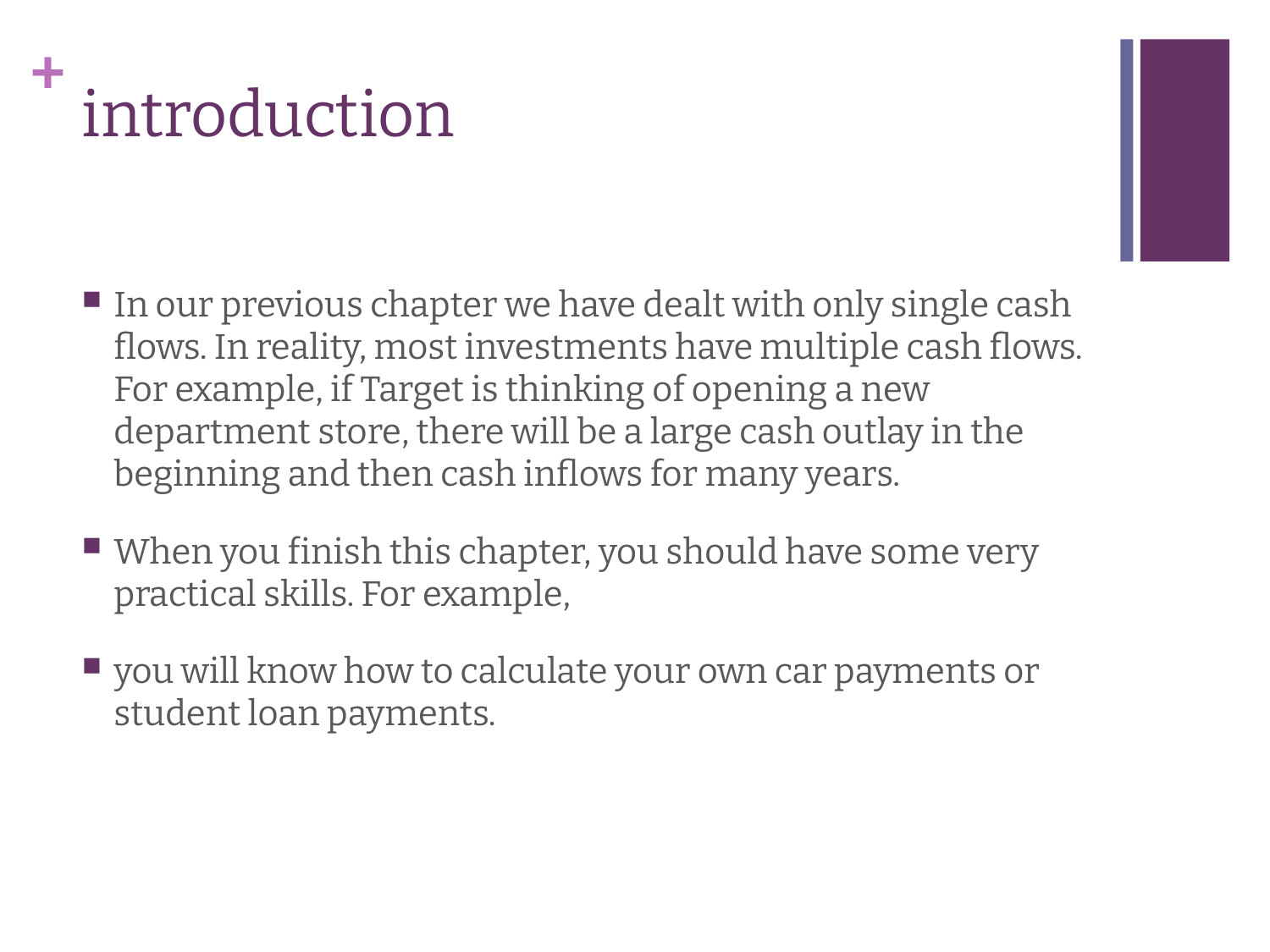

# introduction
In our previous chapter we have dealt with only single cash flows. In reality, most investments have multiple cash flows. For example, if Target is thinking of opening a new department store, there will be a large cash outlay in the beginning and then cash inflows for many years.
When you finish this chapter, you should have some very practical skills. For example,
you will know how to calculate your own car payments or student loan payments.